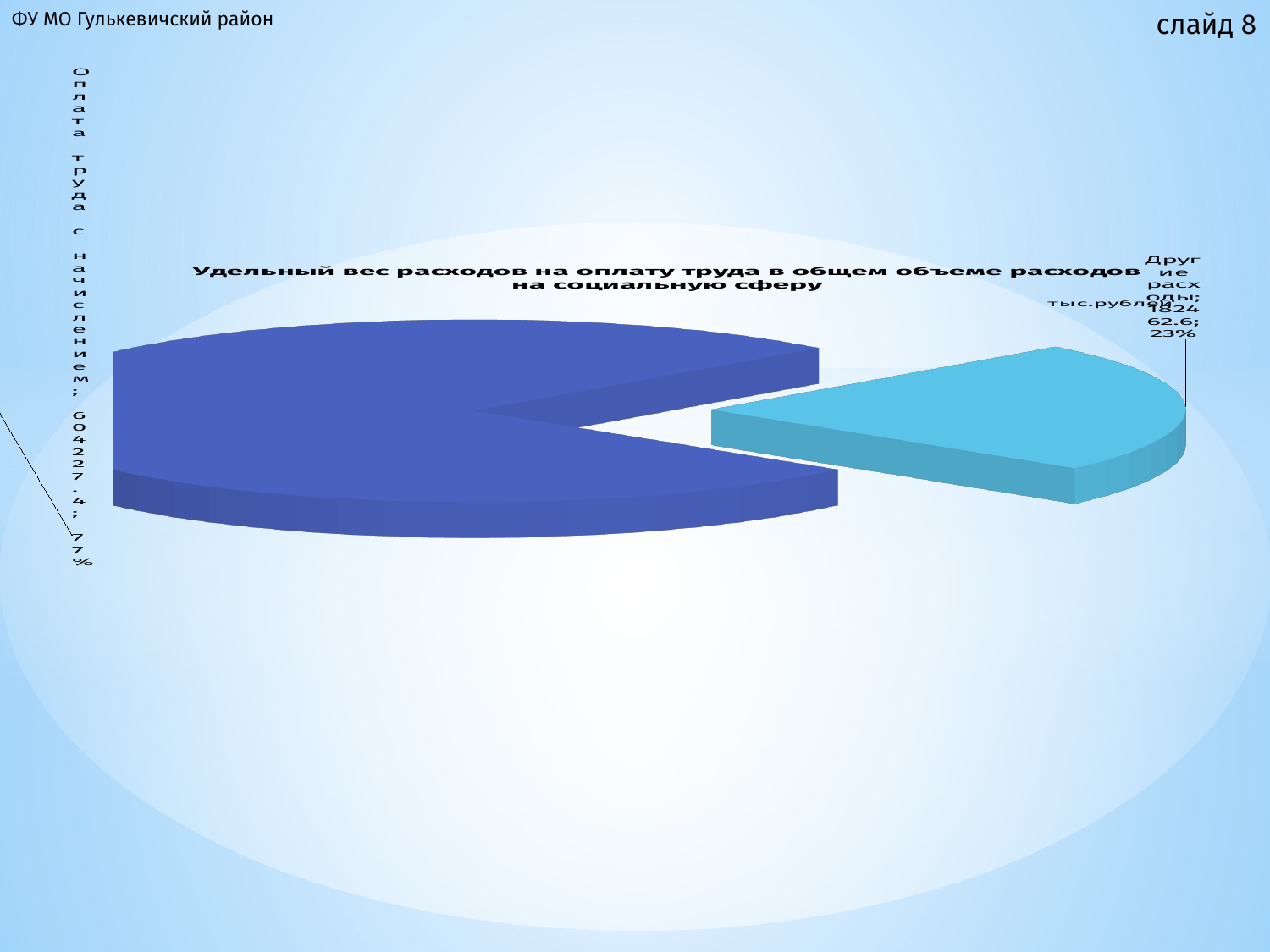

ФУ МО Гулькевичский район
слайд 8

[unsupported chart]